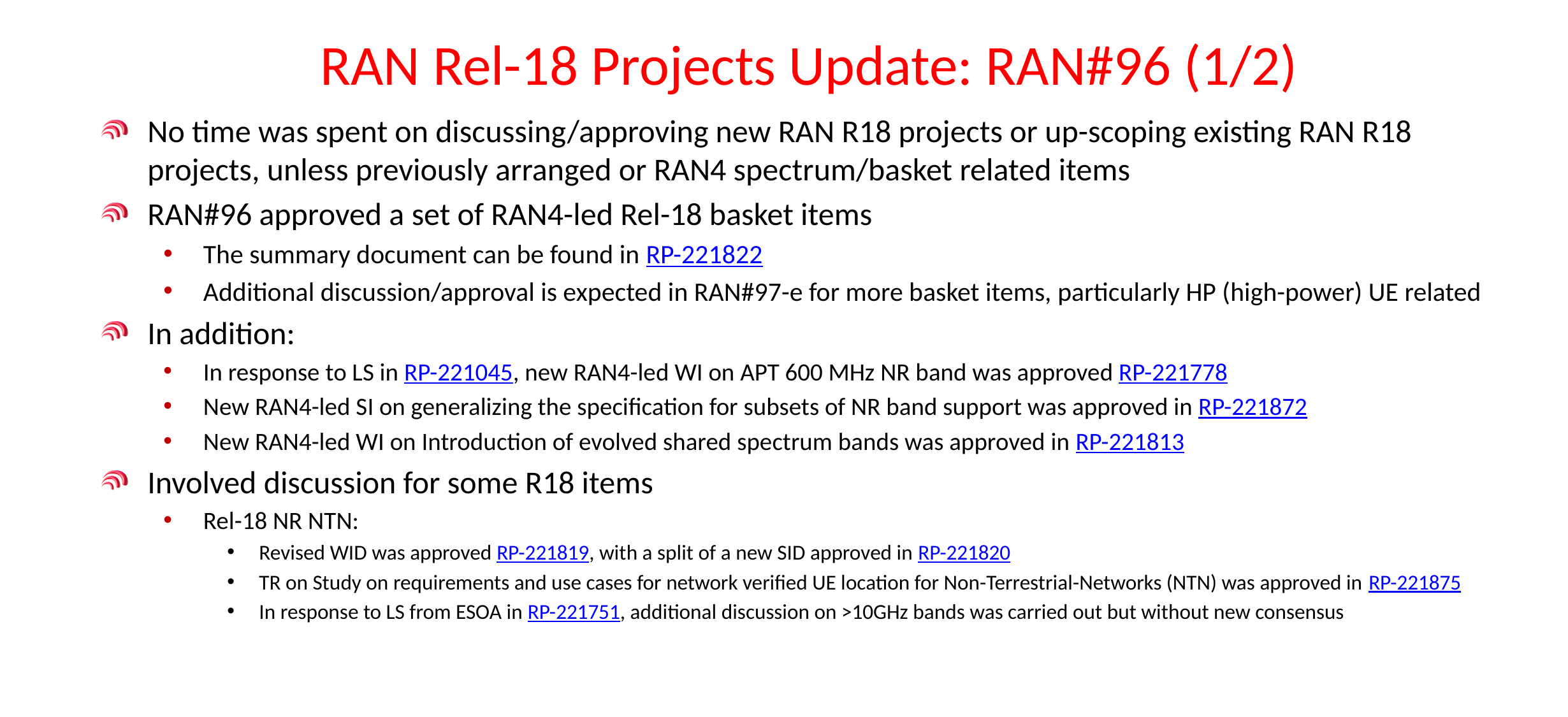

# RAN Rel-18 Projects Update: RAN#96 (1/2)
No time was spent on discussing/approving new RAN R18 projects or up-scoping existing RAN R18 projects, unless previously arranged or RAN4 spectrum/basket related items
RAN#96 approved a set of RAN4-led Rel-18 basket items
The summary document can be found in RP-221822
Additional discussion/approval is expected in RAN#97-e for more basket items, particularly HP (high-power) UE related
In addition:
In response to LS in RP-221045, new RAN4-led WI on APT 600 MHz NR band was approved RP-221778
New RAN4-led SI on generalizing the specification for subsets of NR band support was approved in RP-221872
New RAN4-led WI on Introduction of evolved shared spectrum bands was approved in RP-221813
Involved discussion for some R18 items
Rel-18 NR NTN:
Revised WID was approved RP-221819, with a split of a new SID approved in RP-221820
TR on Study on requirements and use cases for network verified UE location for Non-Terrestrial-Networks (NTN) was approved in RP-221875
In response to LS from ESOA in RP-221751, additional discussion on >10GHz bands was carried out but without new consensus